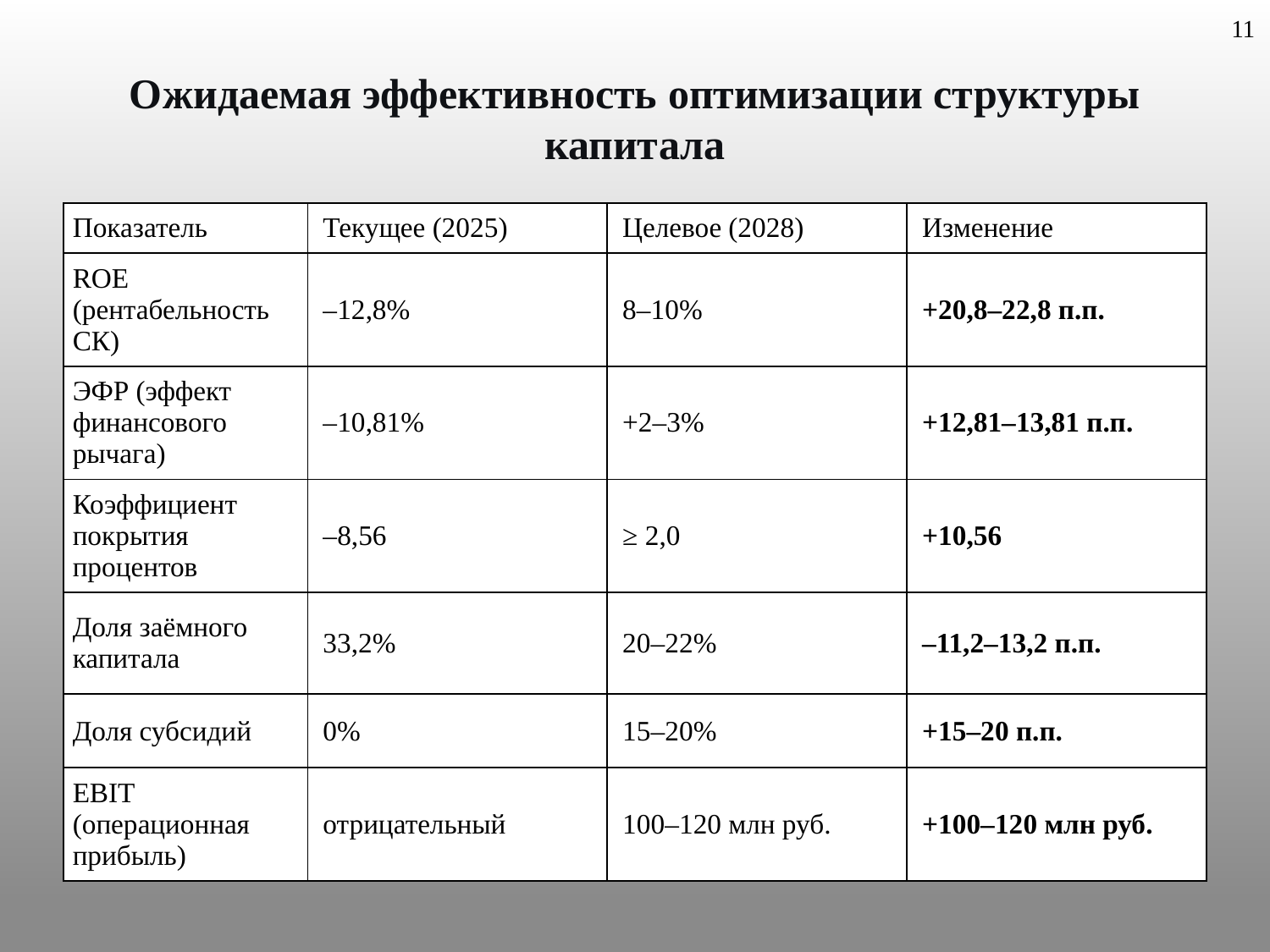

11
# Ожидаемая эффективность оптимизации структуры капитала
| Показатель | Текущее (2025) | Целевое (2028) | Изменение |
| --- | --- | --- | --- |
| ROE (рентабельность СК) | –12,8% | 8–10% | +20,8–22,8 п.п. |
| ЭФР (эффект финансового рычага) | –10,81% | +2–3% | +12,81–13,81 п.п. |
| Коэффициент покрытия процентов | –8,56 | ≥ 2,0 | +10,56 |
| Доля заёмного капитала | 33,2% | 20–22% | –11,2–13,2 п.п. |
| Доля субсидий | 0% | 15–20% | +15–20 п.п. |
| EBIT (операционная прибыль) | отрицательный | 100–120 млн руб. | +100–120 млн руб. |